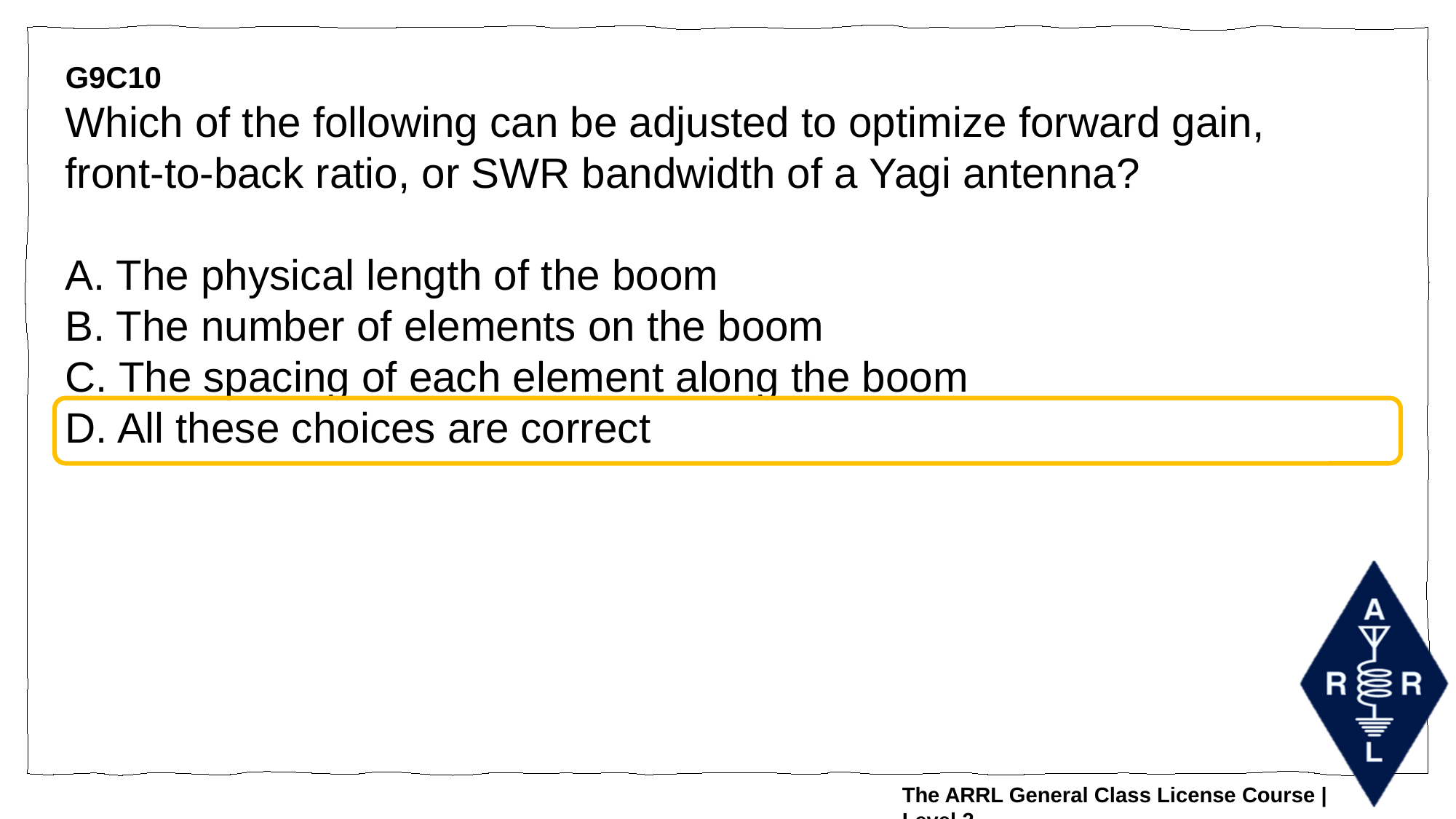

G9C10
Which of the following can be adjusted to optimize forward gain, front-to-back ratio, or SWR bandwidth of a Yagi antenna?

A. The physical length of the boom
B. The number of elements on the boom
C. The spacing of each element along the boom
D. All these choices are correct